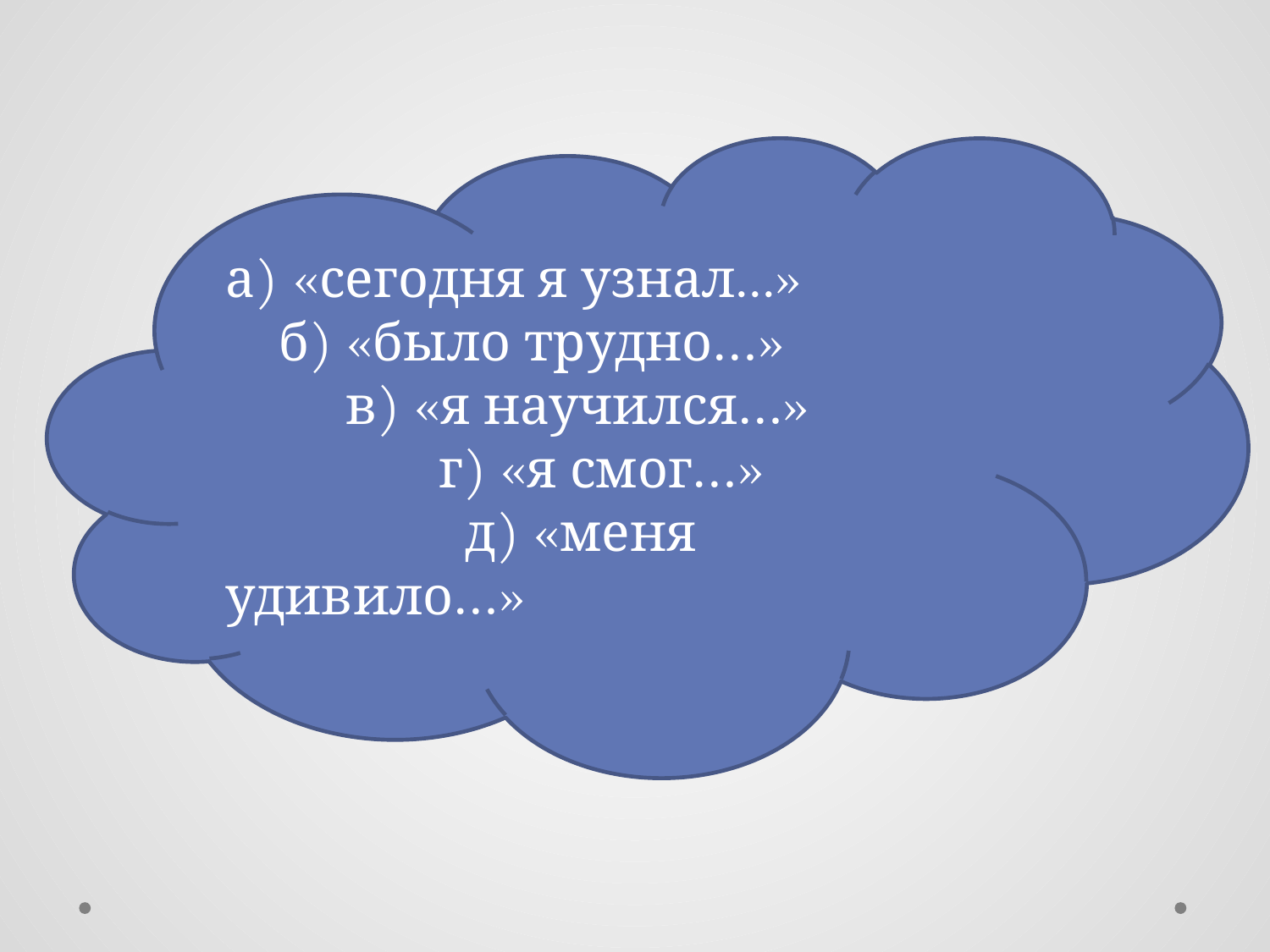

а) «сегодня я узнал...»
    б) «было трудно…»
         в) «я научился…»
                г) «я смог…»
                  д) «меня удивило…»